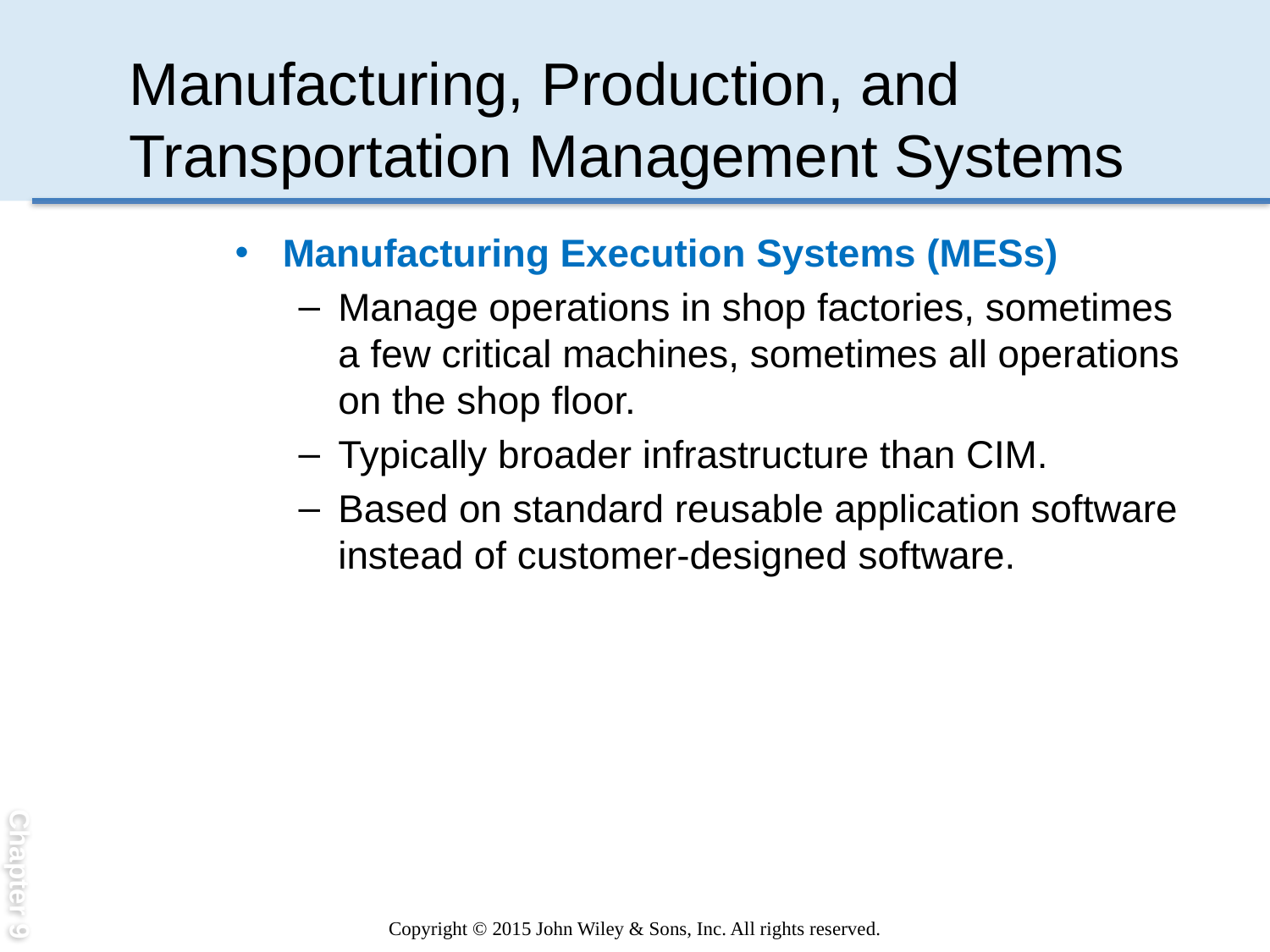

Chapter 9
# Manufacturing, Production, and Transportation Management Systems
Manufacturing Execution Systems (MESs)
Manage operations in shop factories, sometimes a few critical machines, sometimes all operations on the shop floor.
Typically broader infrastructure than CIM.
Based on standard reusable application software instead of customer-designed software.